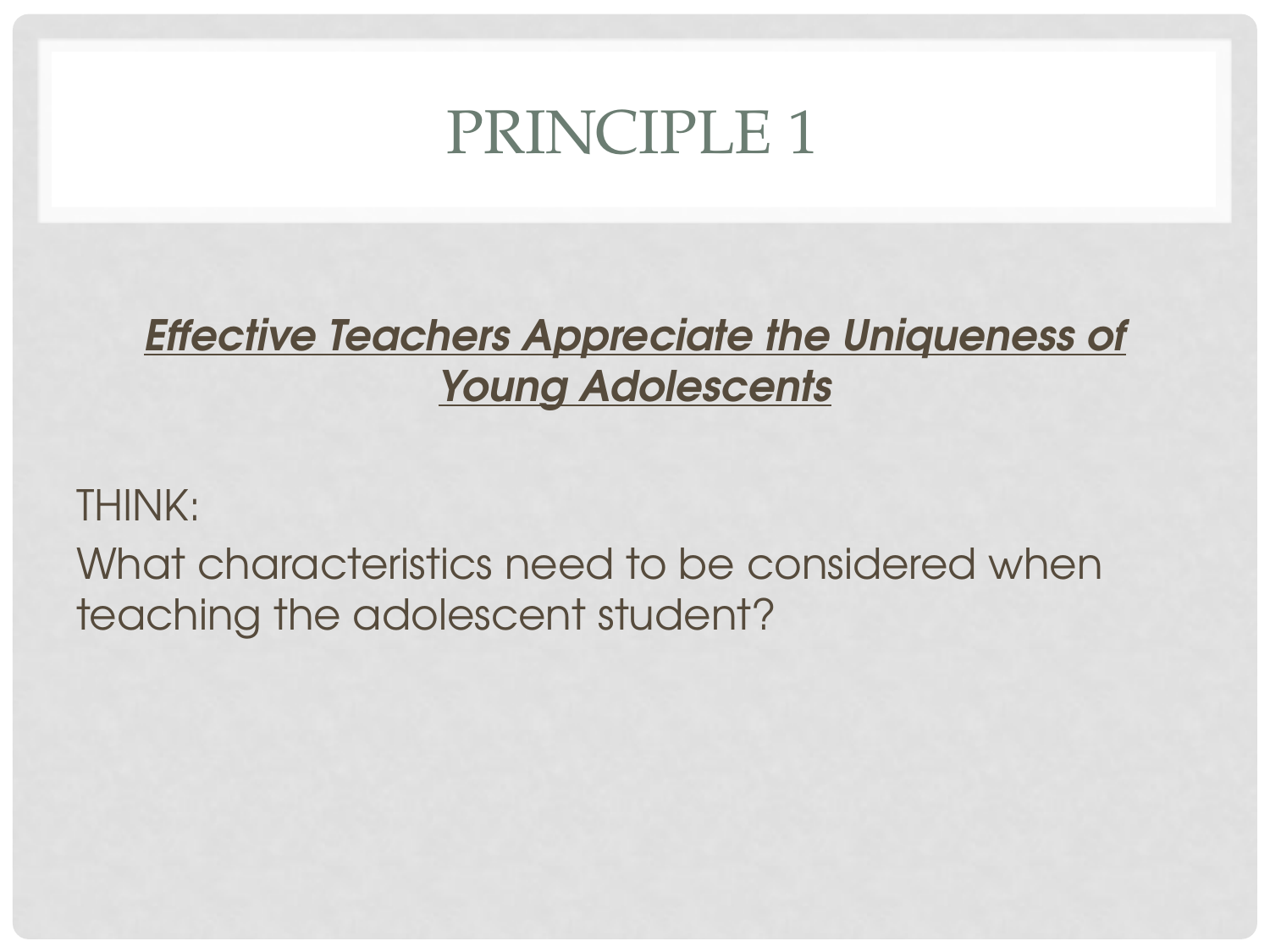

# Principle 1

Effective Teachers Appreciate the Uniqueness of Young Adolescents

THINK:
What characteristics need to be considered when teaching the adolescent student?